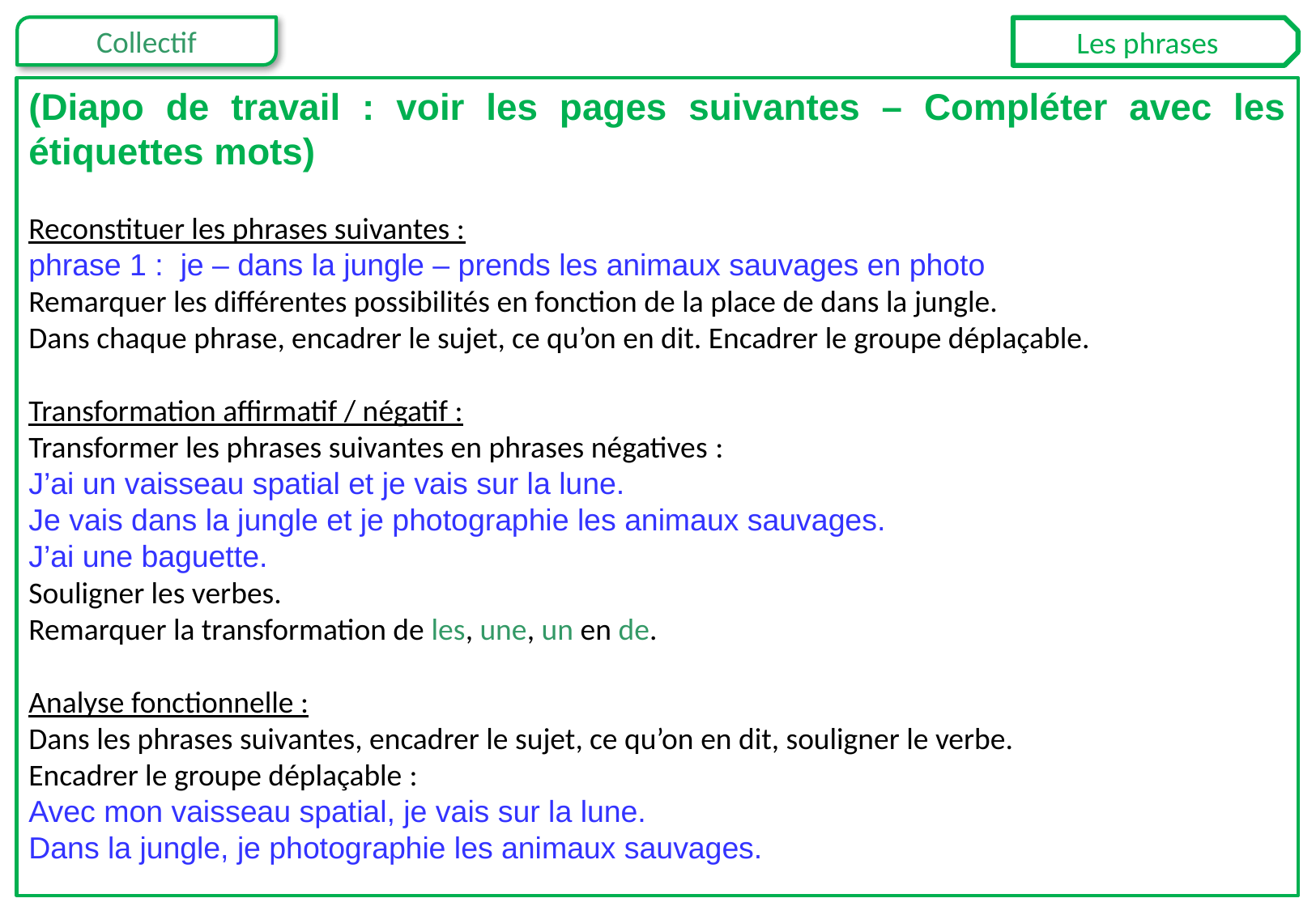

Les phrases
(Diapo de travail : voir les pages suivantes – Compléter avec les étiquettes mots)

Reconstituer les phrases suivantes :
phrase 1 :  je – dans la jungle – prends les animaux sauvages en photo
Remarquer les différentes possibilités en fonction de la place de dans la jungle.
Dans chaque phrase, encadrer le sujet, ce qu’on en dit. Encadrer le groupe déplaçable.

Transformation affirmatif / négatif :
Transformer les phrases suivantes en phrases négatives :
J’ai un vaisseau spatial et je vais sur la lune.
Je vais dans la jungle et je photographie les animaux sauvages.
J’ai une baguette.
Souligner les verbes.
Remarquer la transformation de les, une, un en de.

Analyse fonctionnelle :
Dans les phrases suivantes, encadrer le sujet, ce qu’on en dit, souligner le verbe.
Encadrer le groupe déplaçable :
Avec mon vaisseau spatial, je vais sur la lune.
Dans la jungle, je photographie les animaux sauvages.